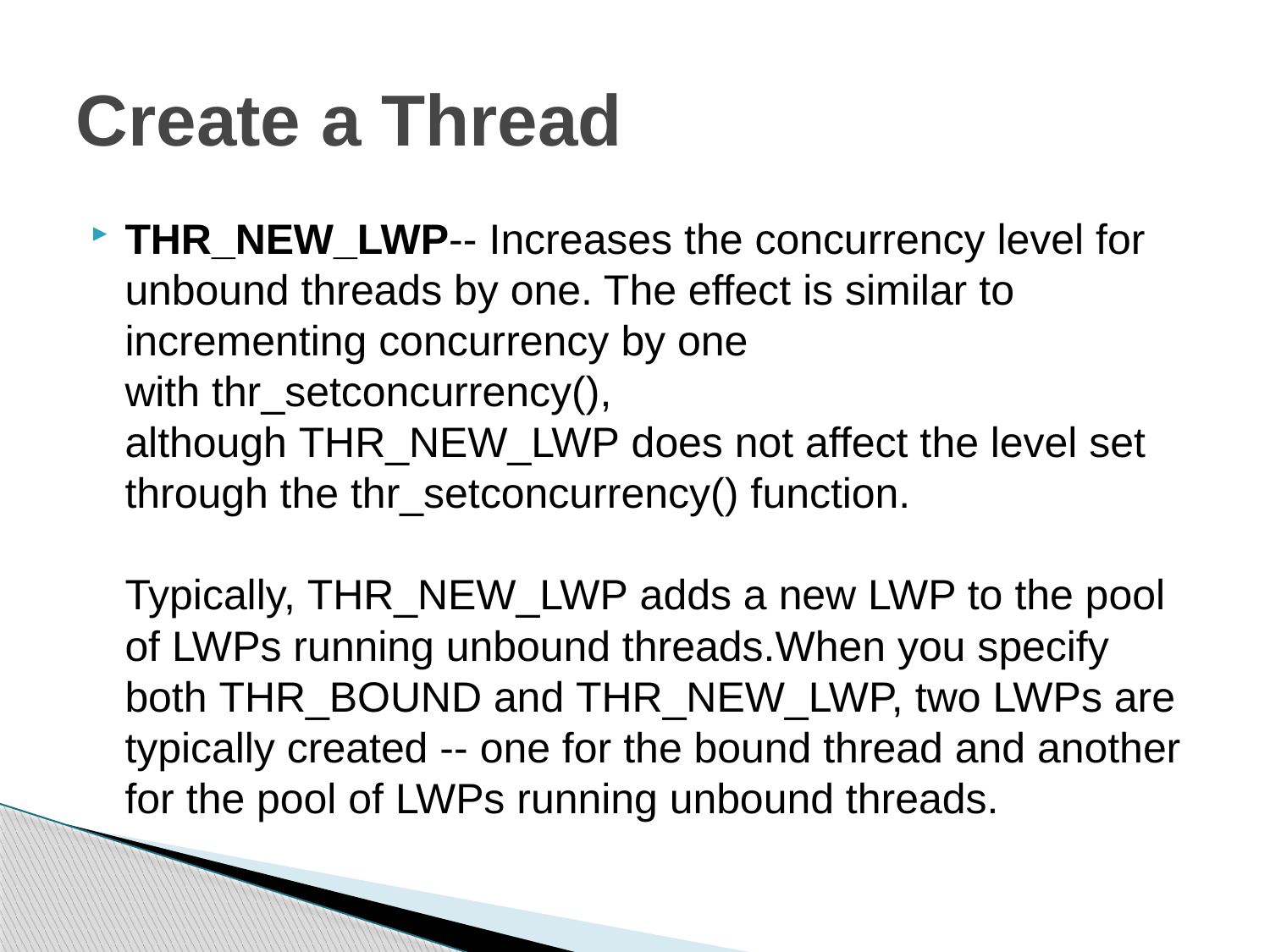

# Create a Thread
THR_NEW_LWP-- Increases the concurrency level for unbound threads by one. The effect is similar to incrementing concurrency by one with thr_setconcurrency(), although THR_NEW_LWP does not affect the level set through the thr_setconcurrency() function.
Typically, THR_NEW_LWP adds a new LWP to the pool of LWPs running unbound threads.When you specify both THR_BOUND and THR_NEW_LWP, two LWPs are typically created -- one for the bound thread and another for the pool of LWPs running unbound threads.